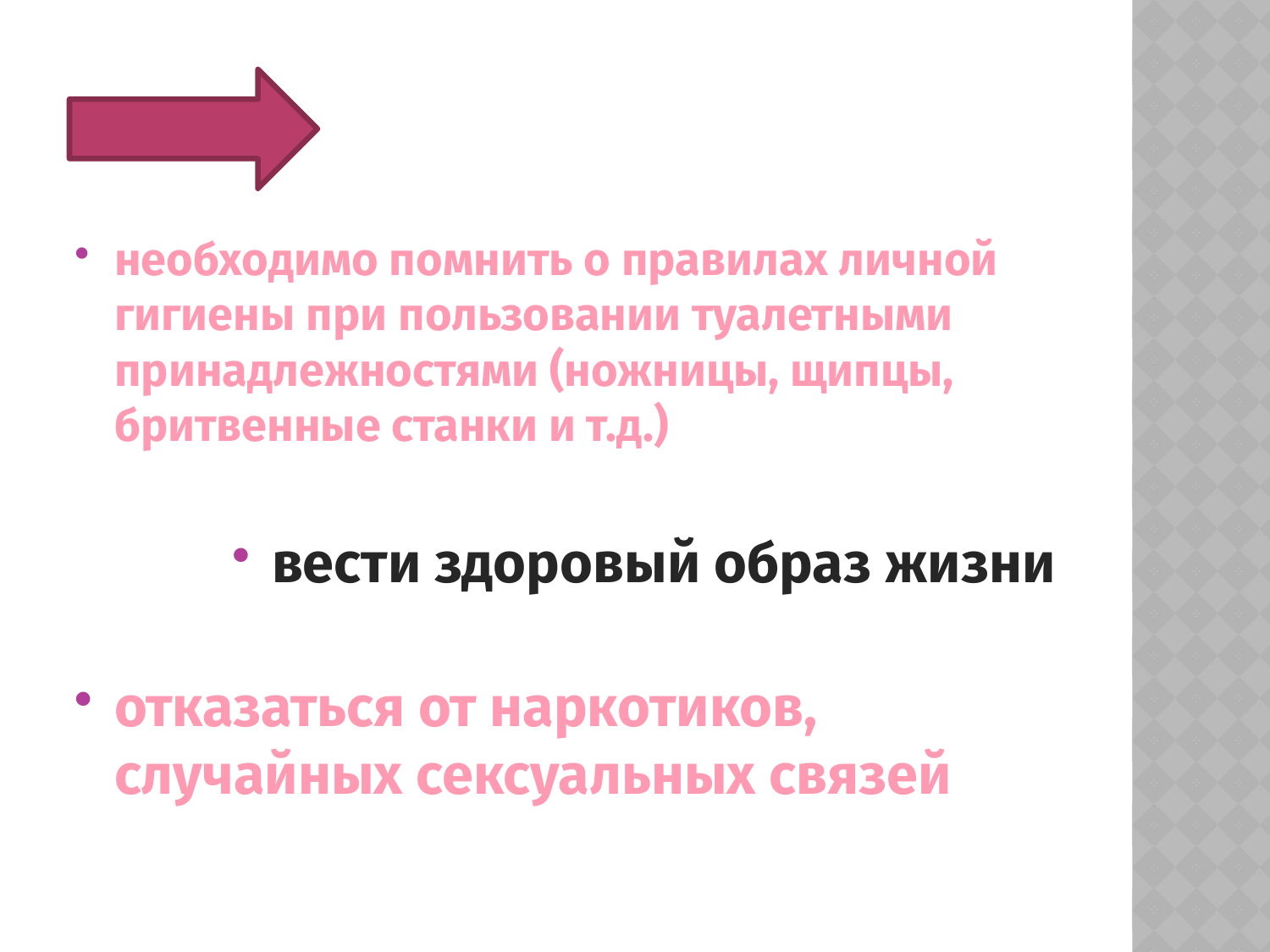

#

необходимо помнить о правилах личной гигиены при пользовании туалетными принадлежностями (ножницы, щипцы, бритвенные станки и т.д.)

вести здоровый образ жизни

отказаться от наркотиков, случайных сексуальных связей